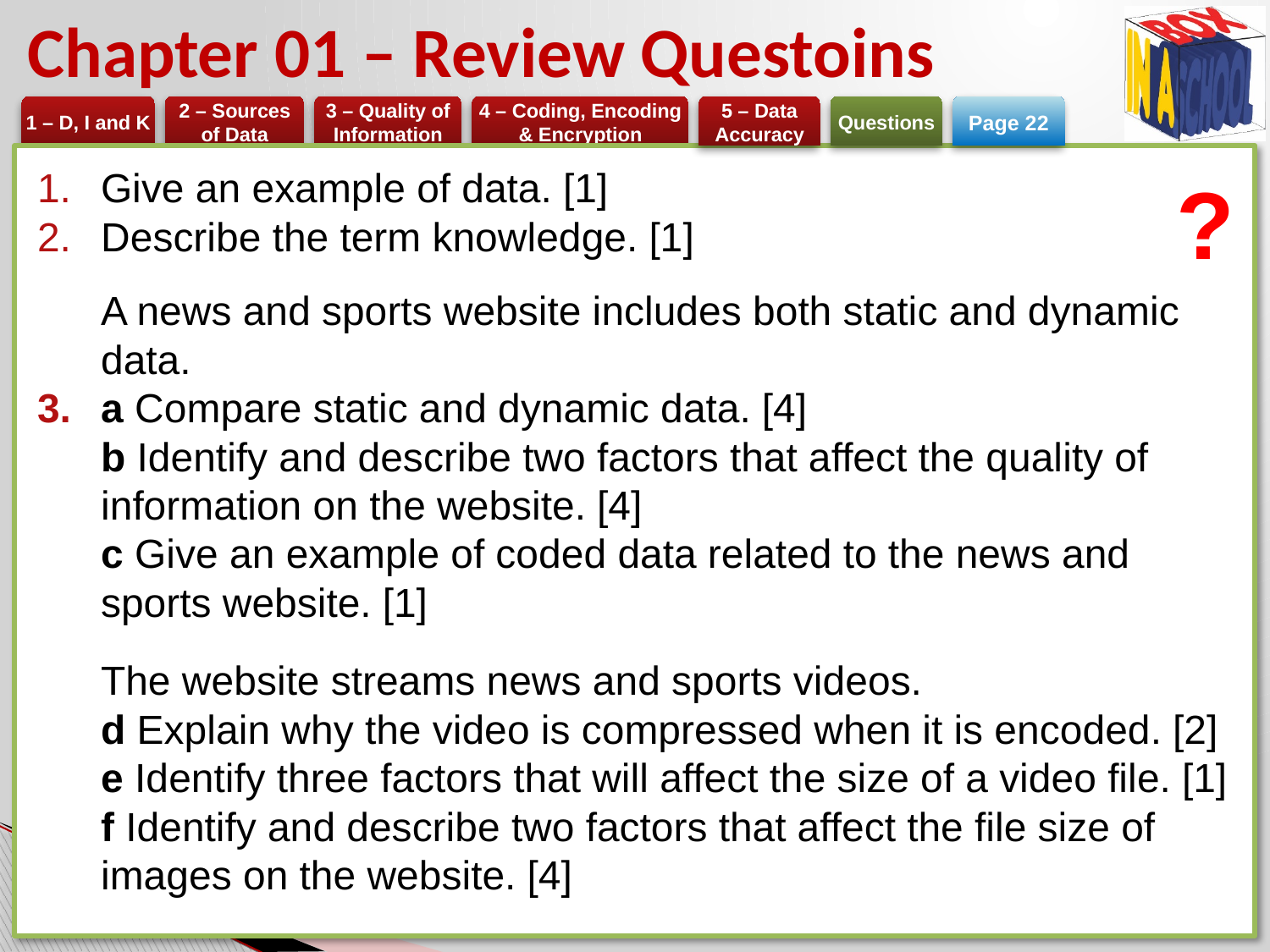

# Chapter 01 – Review Questoins
Page 22
Give an example of data. [1]
Describe the term knowledge. [1]
A news and sports website includes both static and dynamic data.
a Compare static and dynamic data. [4]
b Identify and describe two factors that affect the quality of information on the website. [4]
c Give an example of coded data related to the news and sports website. [1]
The website streams news and sports videos.
d Explain why the video is compressed when it is encoded. [2]
e Identify three factors that will affect the size of a video file. [1]
f Identify and describe two factors that affect the file size of images on the website. [4]
?